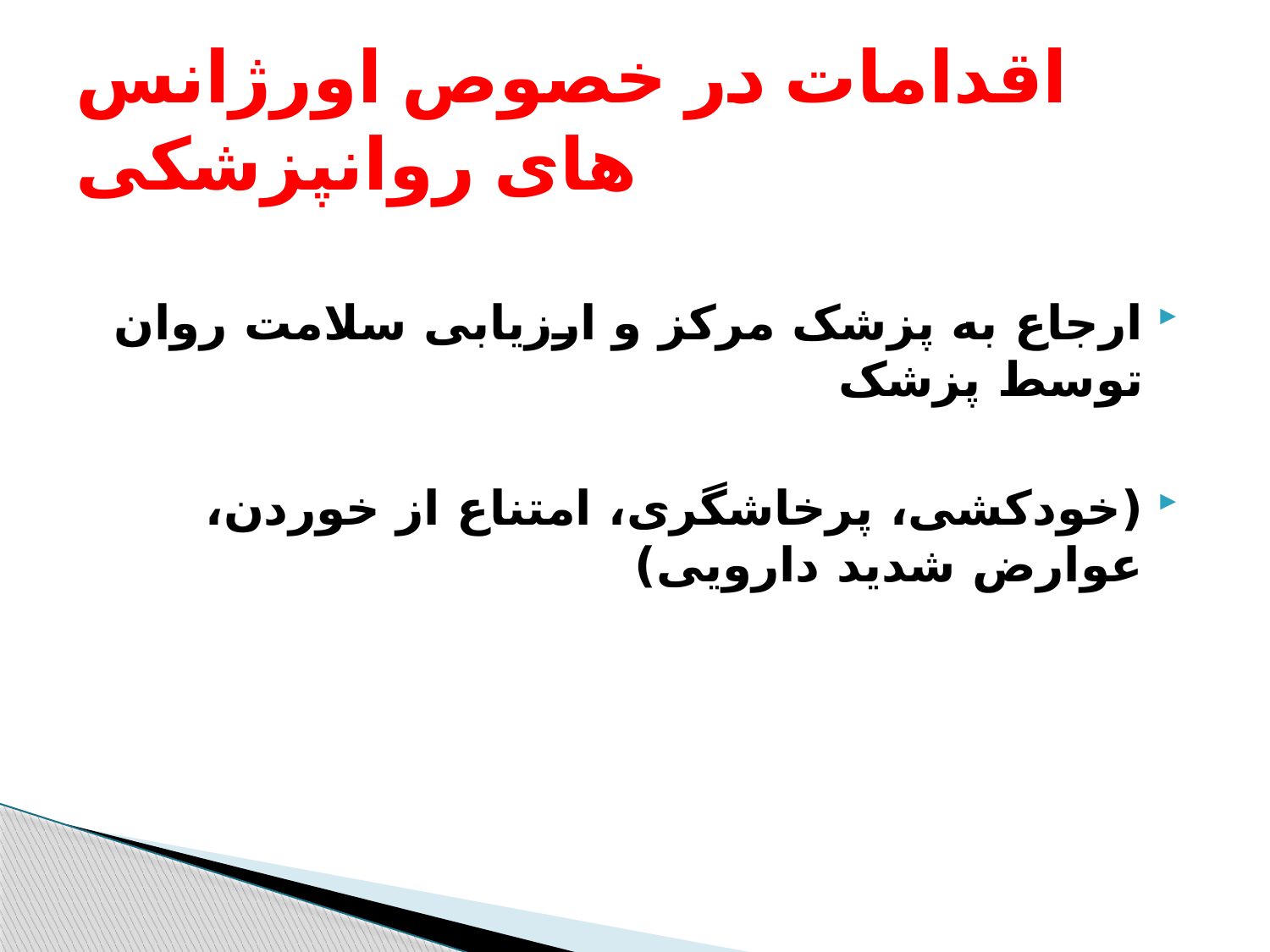

# اقدامات در خصوص اورژانس های روانپزشکی
ارجاع به پزشک مرکز و ارزیابی سلامت روان توسط پزشک

(خودکشی، پرخاشگری، امتناع از خوردن، عوارض شدید دارویی)